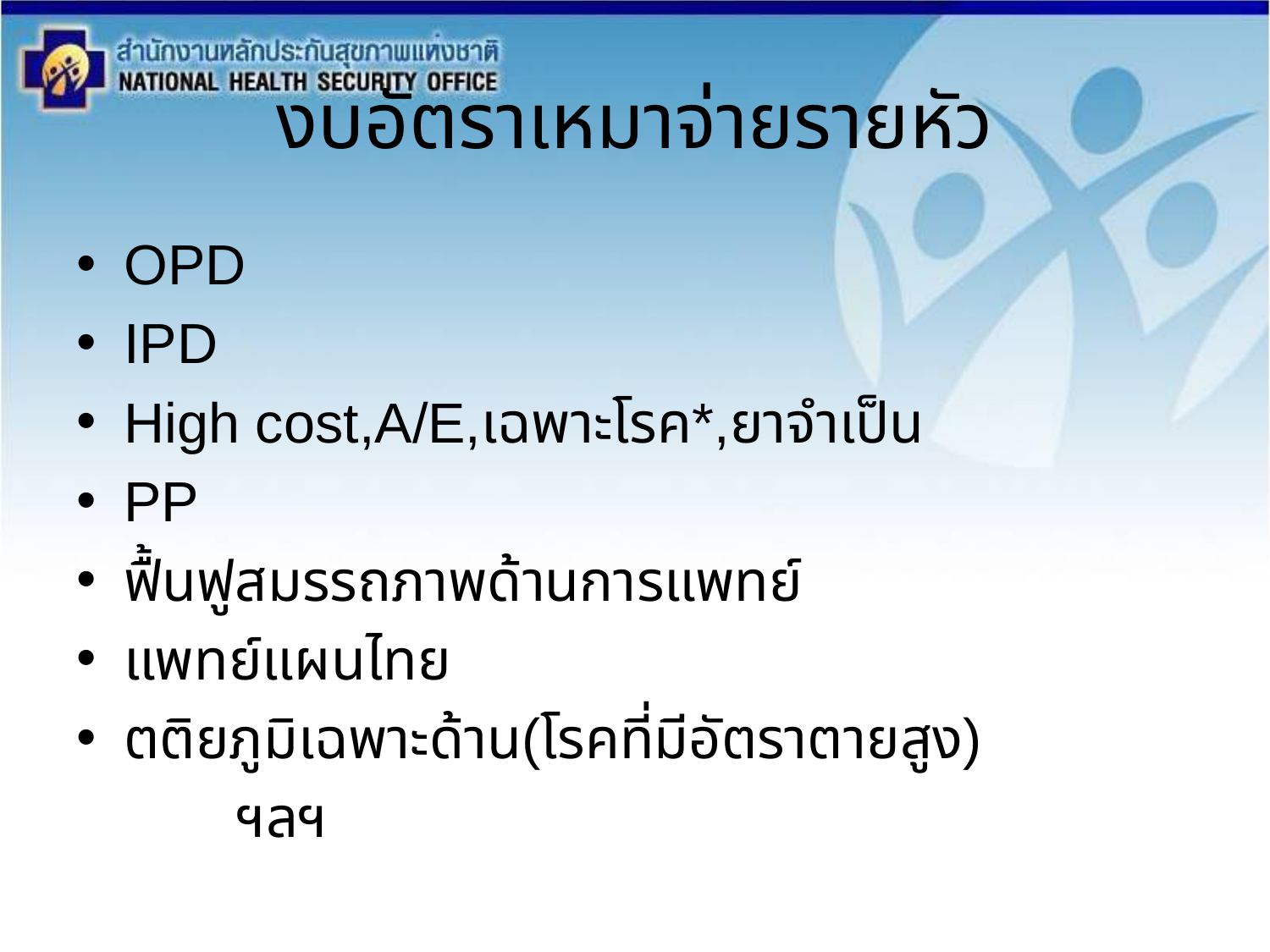

# งบอัตราเหมาจ่ายรายหัว
OPD
IPD
High cost,A/E,เฉพาะโรค*,ยาจำเป็น
PP
ฟื้นฟูสมรรถภาพด้านการแพทย์
แพทย์แผนไทย
ตติยภูมิเฉพาะด้าน(โรคที่มีอัตราตายสูง)
           ฯลฯ